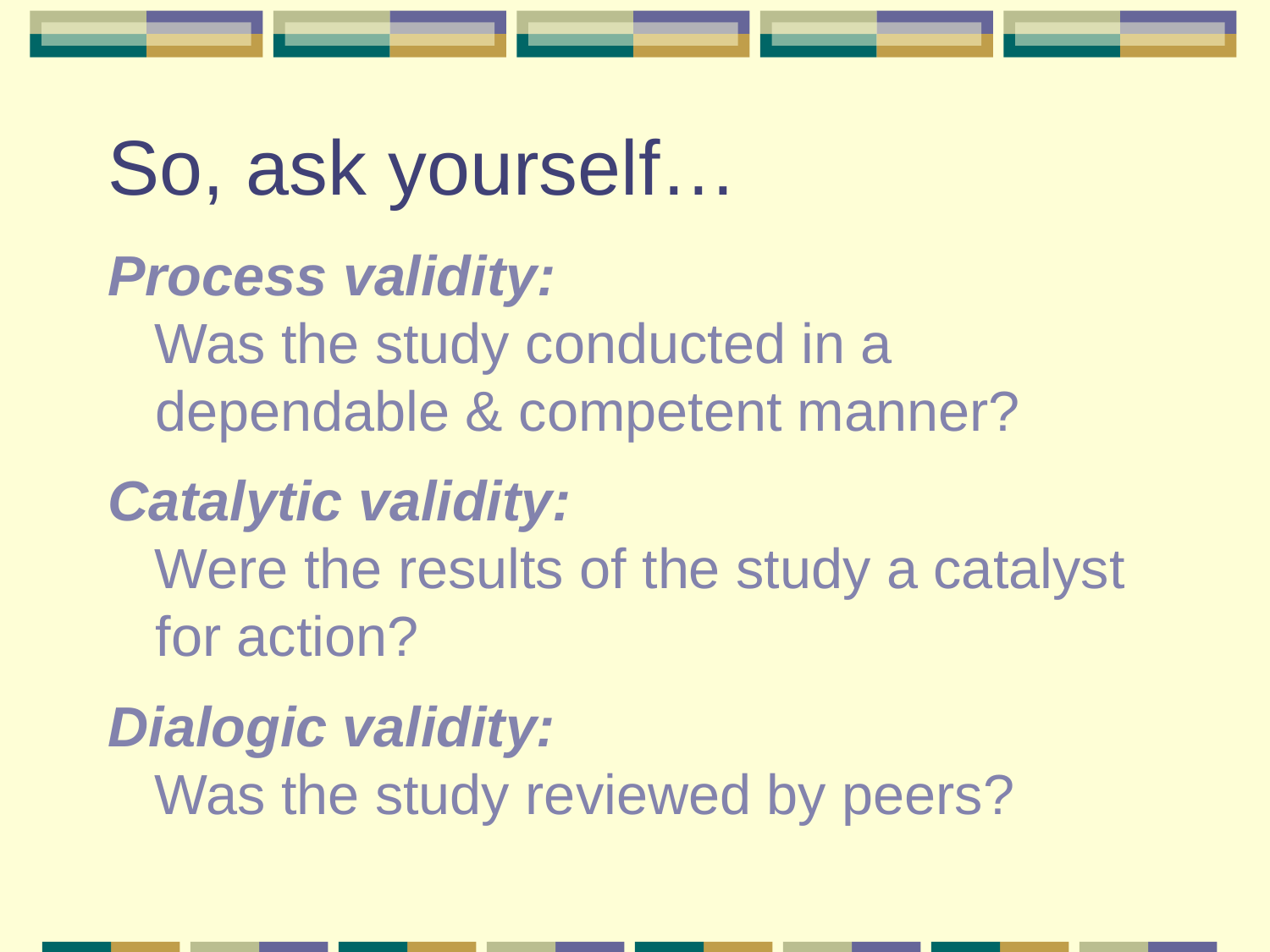

# So, ask yourself…
Process validity:
   Was the study conducted in a dependable & competent manner?
Catalytic validity:
   Were the results of the study a catalyst for action?
Dialogic validity:
   Was the study reviewed by peers?